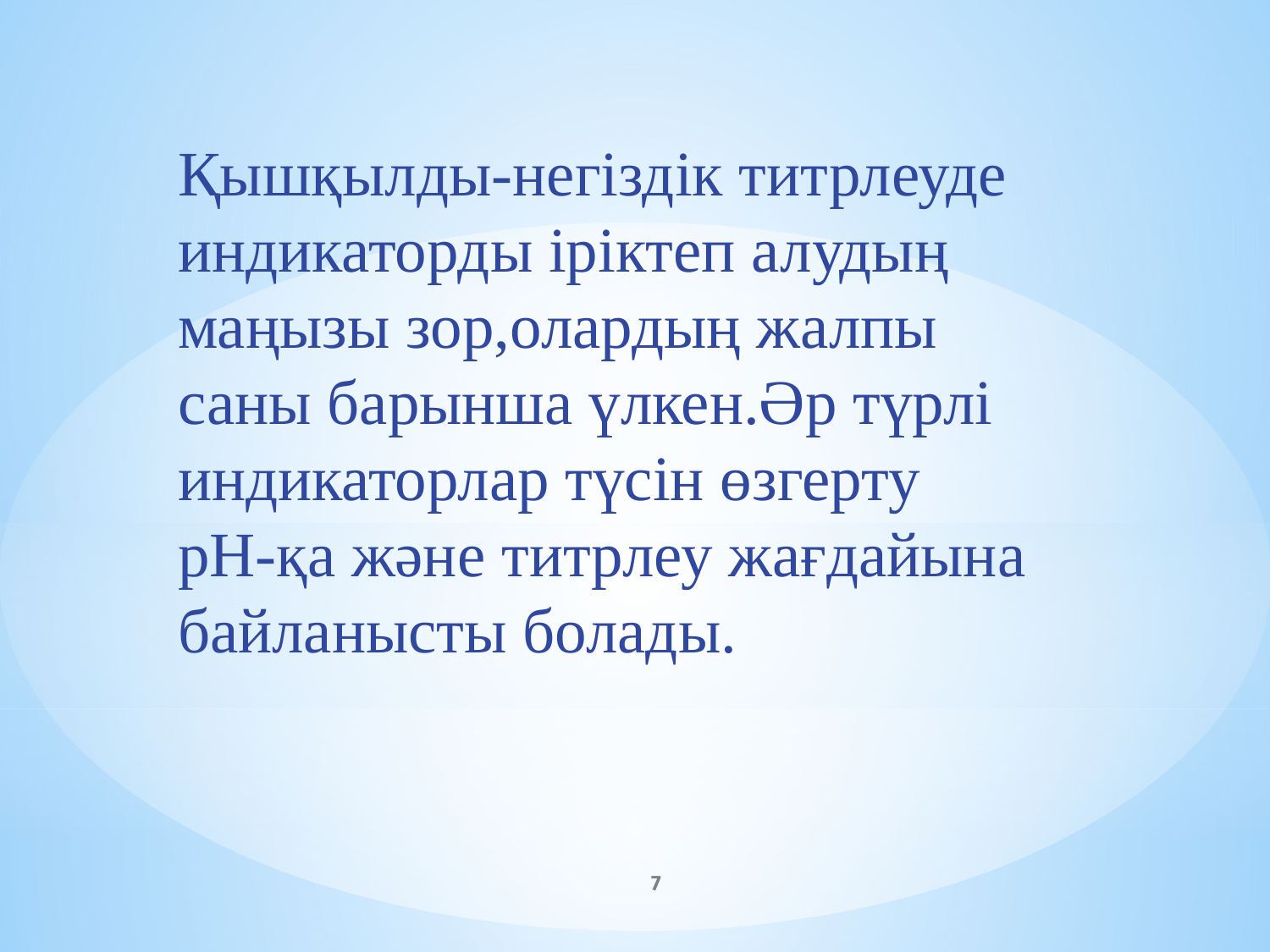

Қышқылды-негіздік титрлеуде индикаторды іріктеп алудың маңызы зор,олардың жалпы саны барынша үлкен.Әр түрлі индикаторлар түсін өзгерту pH-қа және титрлеу жағдайына байланысты болады.
7